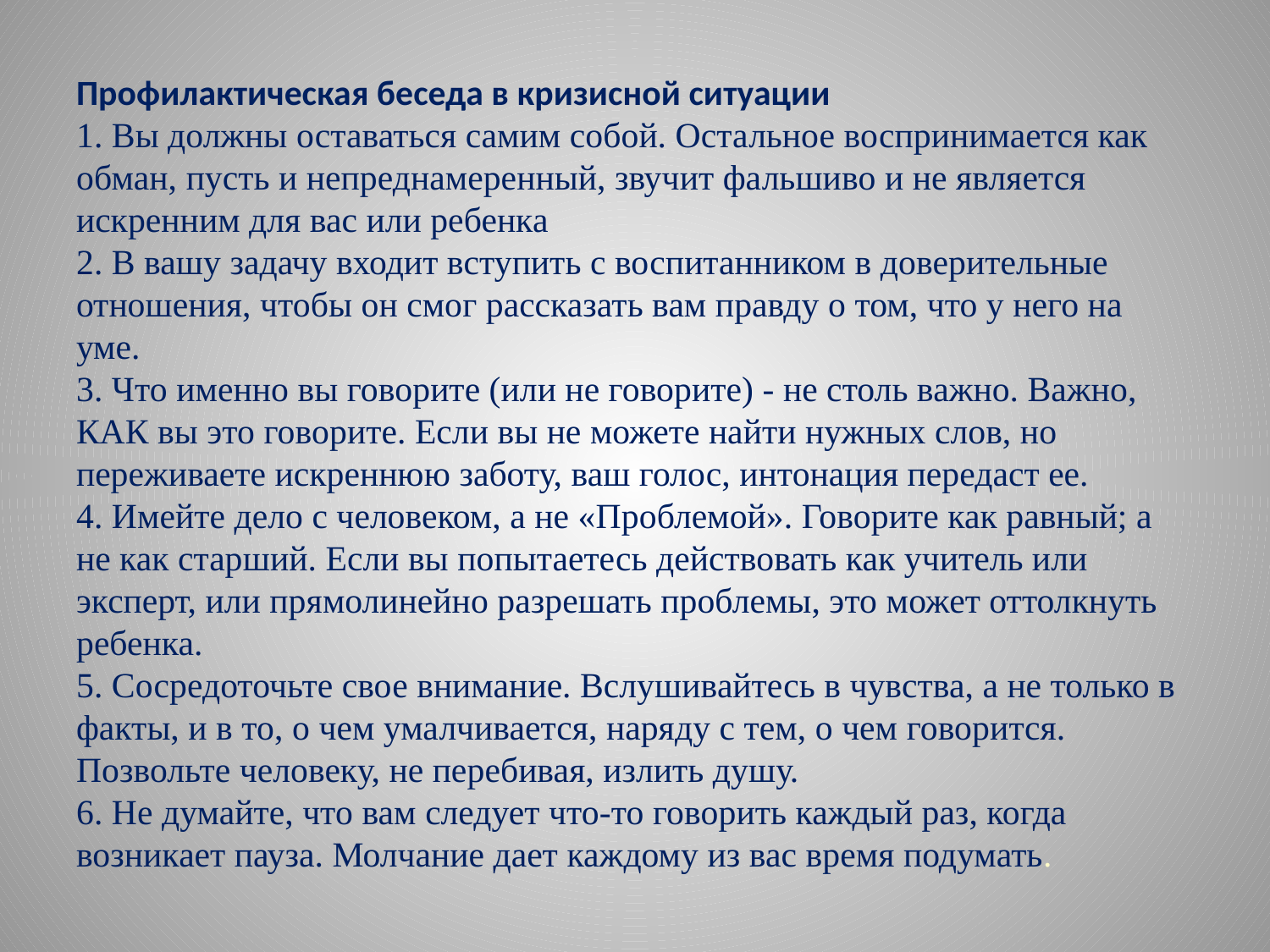

#
Профилактическая беседа в кризисной ситуации
1. Вы должны оставаться самим собой. Остальное воспринимается как обман, пусть и непреднамеренный, звучит фальшиво и не является искренним для вас или ребенка
2. В вашу задачу входит вступить с воспитанником в доверительные отношения, чтобы он смог рассказать вам правду о том, что у него на уме.
3. Что именно вы говорите (или не говорите) - не столь важно. Важно, КАК вы это говорите. Если вы не можете найти нужных слов, но переживаете искреннюю заботу, ваш голос, интонация передаст ее.
4. Имейте дело с человеком, а не «Проблемой». Говорите как равный; а не как старший. Если вы попытаетесь действовать как учитель или эксперт, или прямолинейно разрешать проблемы, это может оттолкнуть ребенка.
5. Сосредоточьте свое внимание. Вслушивайтесь в чувства, а не только в факты, и в то, о чем умалчивается, наряду с тем, о чем говорится. Позвольте человеку, не перебивая, излить душу.
6. Не думайте, что вам следует что-то говорить каждый раз, когда возникает пауза. Молчание дает каждому из вас время подумать.